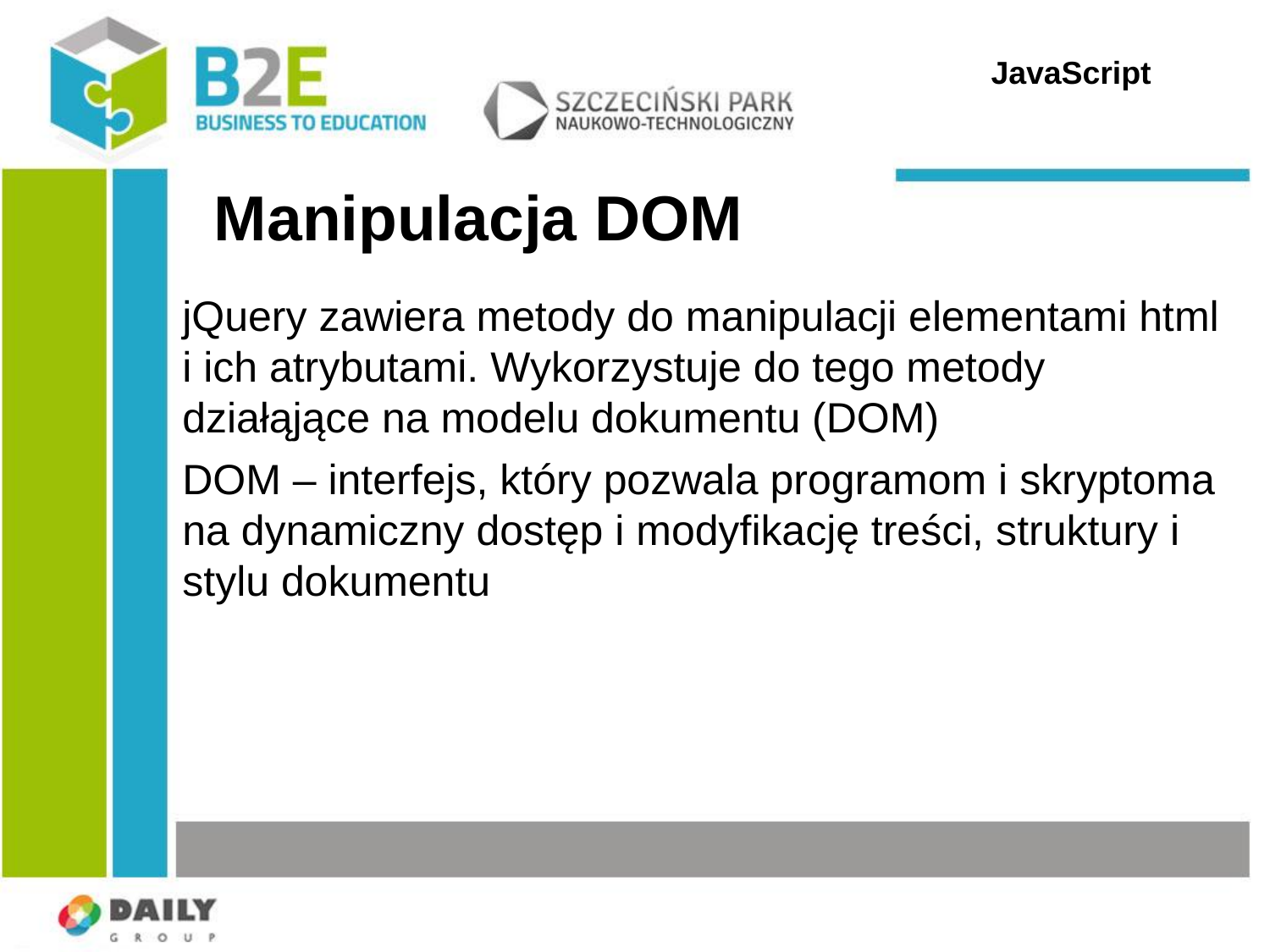

JavaScript
Manipulacja DOM
jQuery zawiera metody do manipulacji elementami html i ich atrybutami. Wykorzystuje do tego metody działąjące na modelu dokumentu (DOM)
DOM – interfejs, który pozwala programom i skryptoma na dynamiczny dostęp i modyfikację treści, struktury i stylu dokumentu